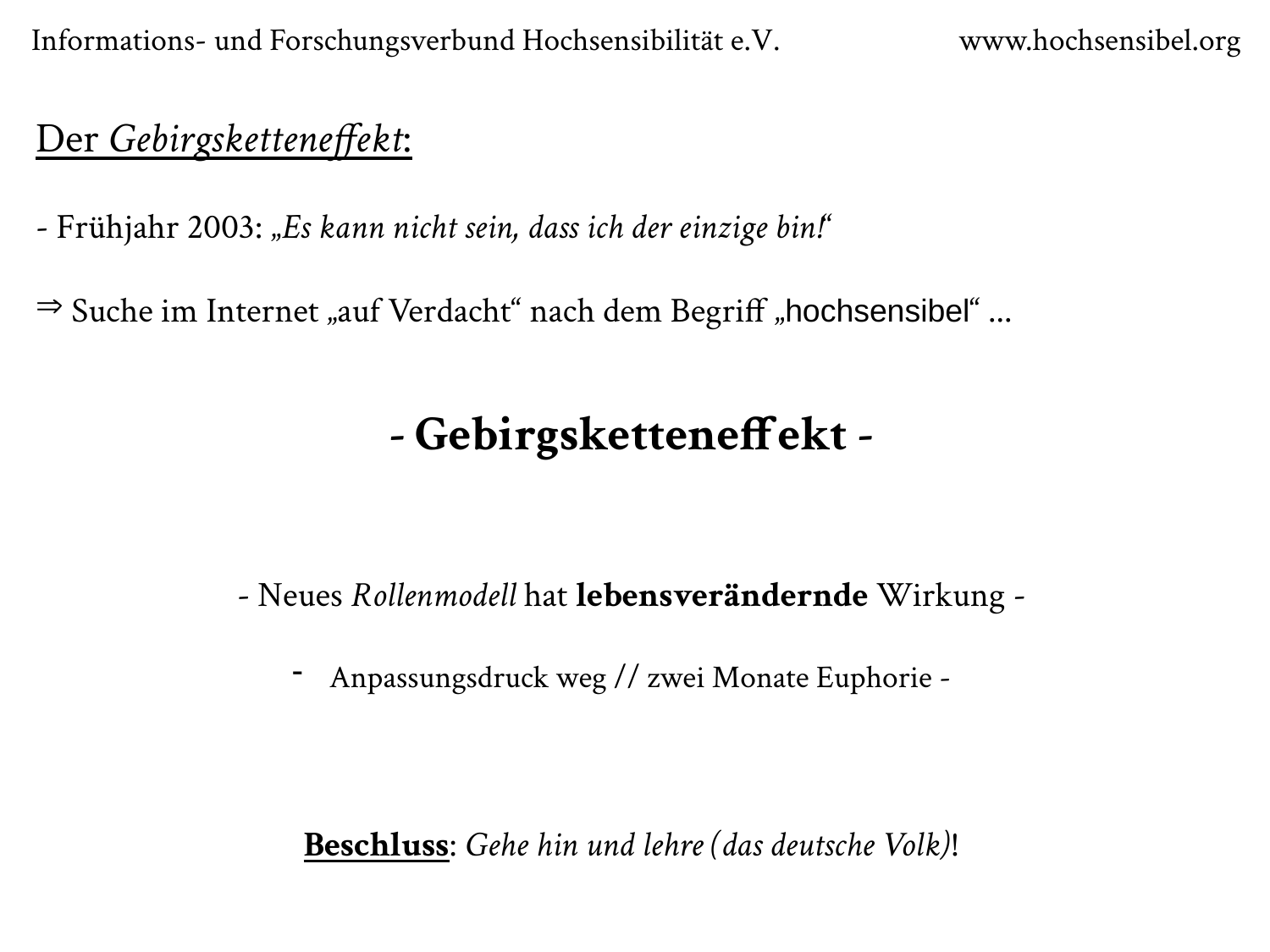

Informations- und Forschungsverbund Hochsensibilität e.V.
www.hochsensibel.org
# Der Gebirgsketteneffekt: - Frühjahr 2003: „Es kann nicht sein, dass ich der einzige bin!“
 Suche im Internet „auf Verdacht“ nach dem Begriff „hochsensibel“ ...
- Gebirgsketteneffekt -
- Neues Rollenmodell hat lebensverändernde Wirkung -

 Anpassungsdruck weg // zwei Monate Euphorie -

Beschluss: Gehe hin und lehre (das deutsche Volk)!